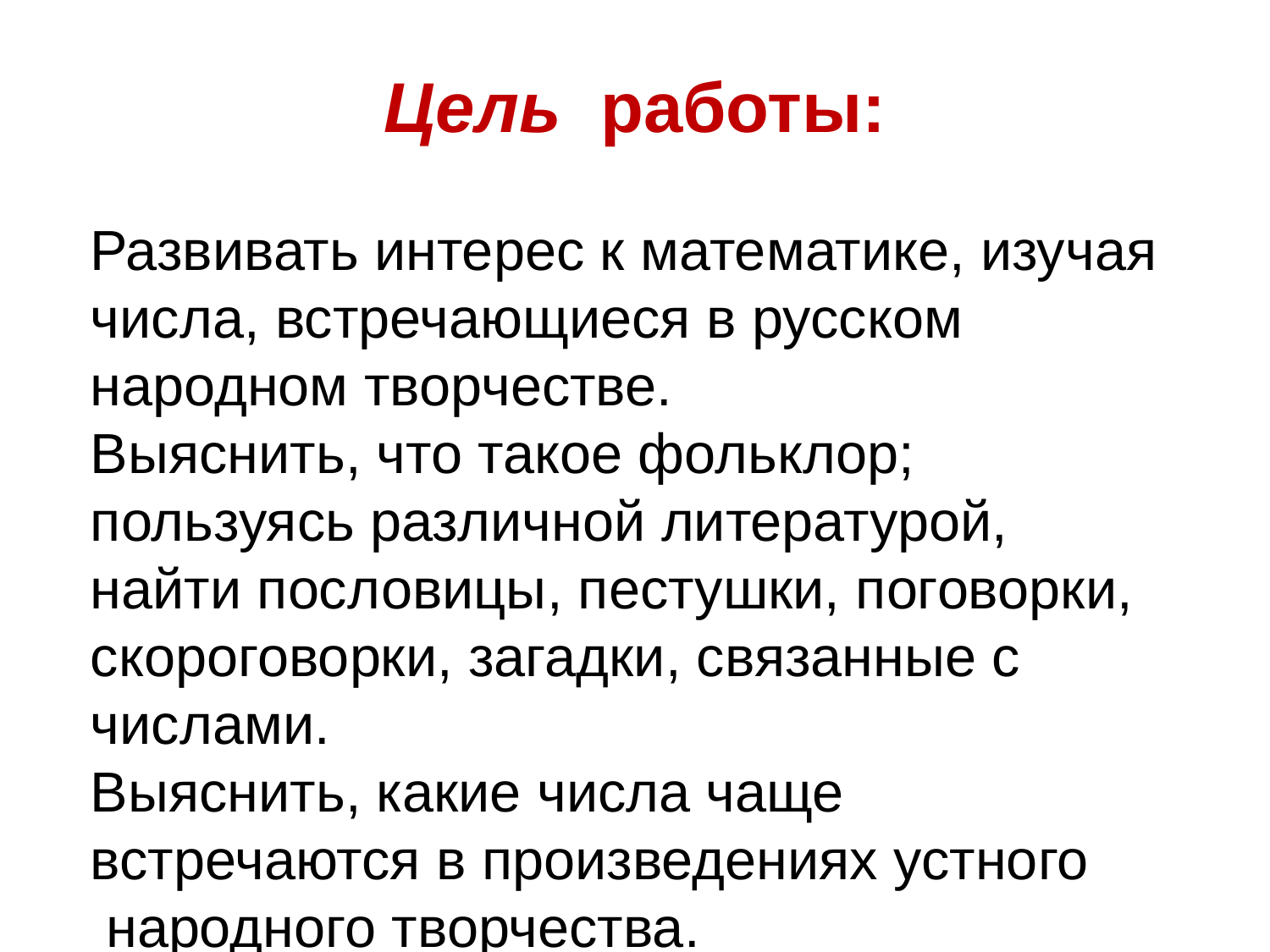

# Цель  работы:
Развивать интерес к математике, изучая числа, встречающиеся в русском народном творчестве.
Выяснить, что такое фольклор; пользуясь различной литературой, найти пословицы, пестушки, поговорки, скороговорки, загадки, связанные с числами.
Выяснить, какие числа чаще встречаются в произведениях устного  народного творчества.